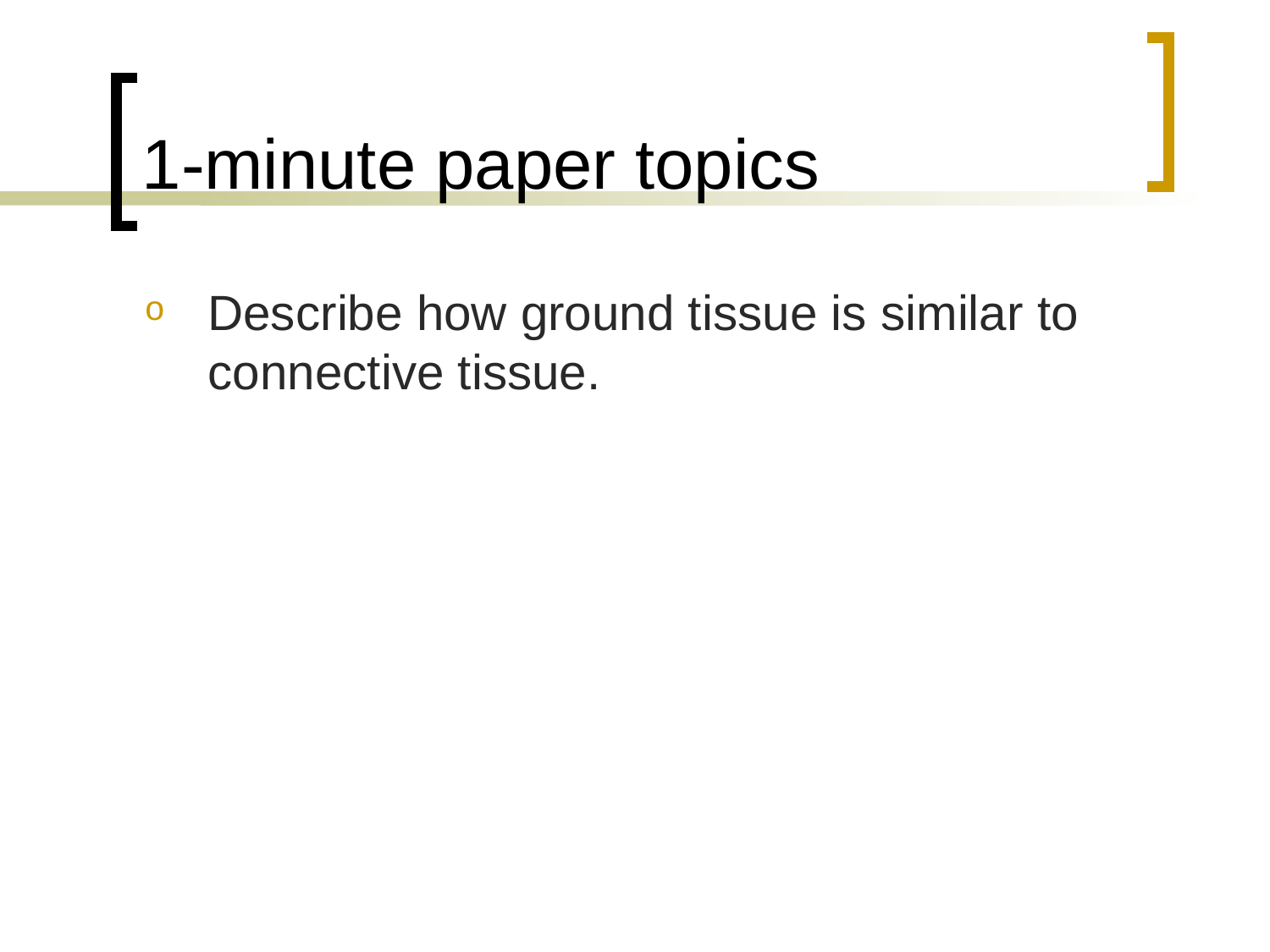

# 1-minute paper topics
Describe how ground tissue is similar to connective tissue.